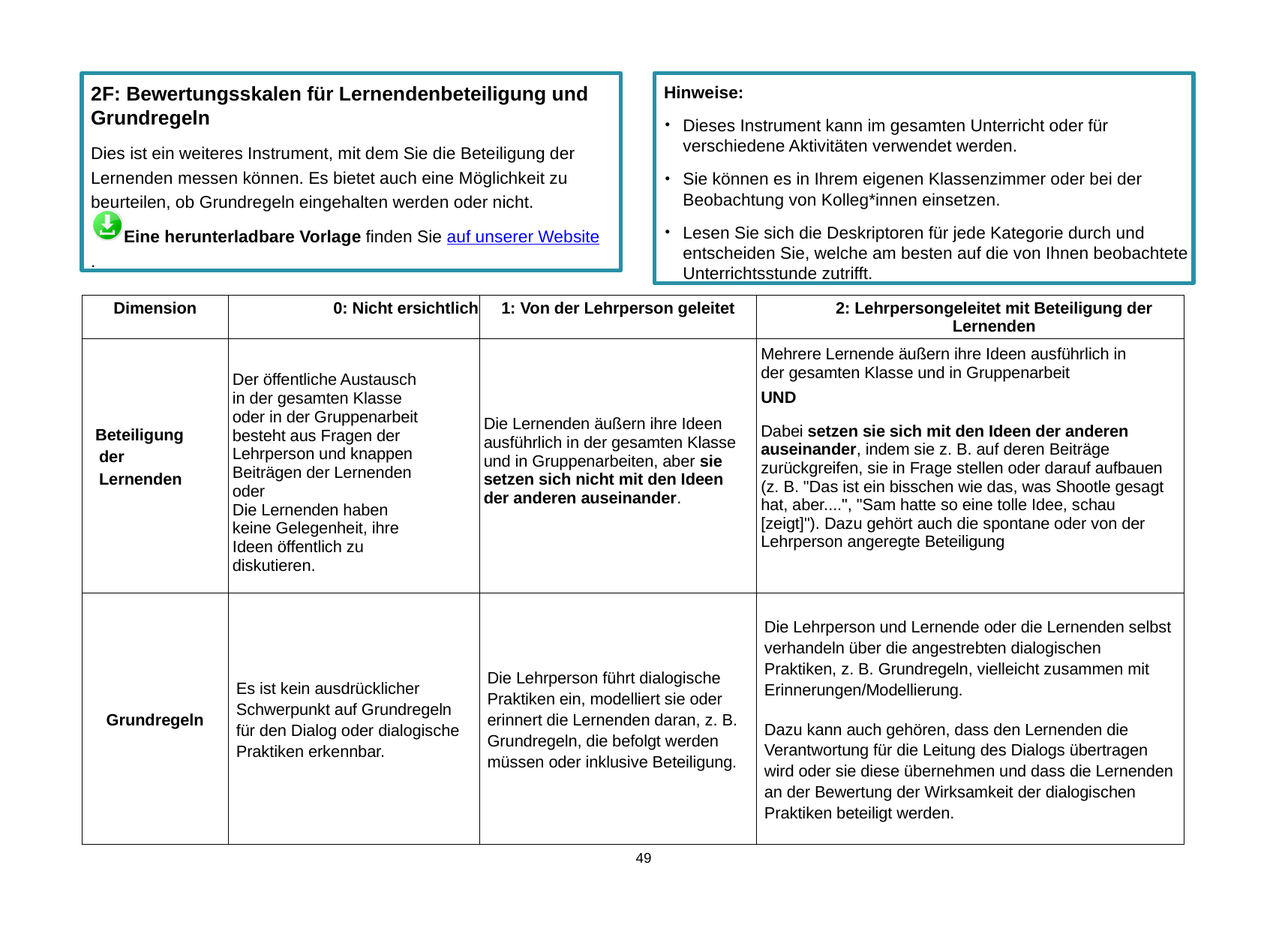

Hinweise:
Dieses Instrument kann im gesamten Unterricht oder für verschiedene Aktivitäten verwendet werden.
Sie können es in Ihrem eigenen Klassenzimmer oder bei der Beobachtung von Kolleg*innen einsetzen.
Lesen Sie sich die Deskriptoren für jede Kategorie durch und entscheiden Sie, welche am besten auf die von Ihnen beobachtete Unterrichtsstunde zutrifft.
2F: Bewertungsskalen für Lernendenbeteiligung und Grundregeln
Dies ist ein weiteres Instrument, mit dem Sie die Beteiligung der Lernenden messen können. Es bietet auch eine Möglichkeit zu beurteilen, ob Grundregeln eingehalten werden oder nicht.
       Eine herunterladbare Vorlage finden Sie auf unserer Website.

| Dimension | 0: Nicht ersichtlich | 1: Von der Lehrperson geleitet | 2: Lehrpersongeleitet mit Beteiligung der Lernenden |
| --- | --- | --- | --- |
| Beteiligung der Lernenden | Der öffentliche Austausch in der gesamten Klasse oder in der Gruppenarbeit besteht aus Fragen der Lehrperson und knappen Beiträgen der Lernenden oder Die Lernenden haben keine Gelegenheit, ihre Ideen öffentlich zu diskutieren. | Die Lernenden äußern ihre Ideen ausführlich in der gesamten Klasse und in Gruppenarbeiten, aber sie setzen sich nicht mit den Ideen der anderen auseinander. | Mehrere Lernende äußern ihre Ideen ausführlich in der gesamten Klasse und in Gruppenarbeit UND Dabei setzen sie sich mit den Ideen der anderen auseinander, indem sie z. B. auf deren Beiträge zurückgreifen, sie in Frage stellen oder darauf aufbauen (z. B. "Das ist ein bisschen wie das, was Shootle gesagt hat, aber....", "Sam hatte so eine tolle Idee, schau [zeigt]"). Dazu gehört auch die spontane oder von der Lehrperson angeregte Beteiligung |
| Grundregeln | Es ist kein ausdrücklicher Schwerpunkt auf Grundregeln für den Dialog oder dialogische Praktiken erkennbar. | Die Lehrperson führt dialogische Praktiken ein, modelliert sie oder erinnert die Lernenden daran, z. B. Grundregeln, die befolgt werden müssen oder inklusive Beteiligung. | Die Lehrperson und Lernende oder die Lernenden selbst verhandeln über die angestrebten dialogischen Praktiken, z. B. Grundregeln, vielleicht zusammen mit Erinnerungen/Modellierung. Dazu kann auch gehören, dass den Lernenden die Verantwortung für die Leitung des Dialogs übertragen wird oder sie diese übernehmen und dass die Lernenden an der Bewertung der Wirksamkeit der dialogischen Praktiken beteiligt werden. |
49